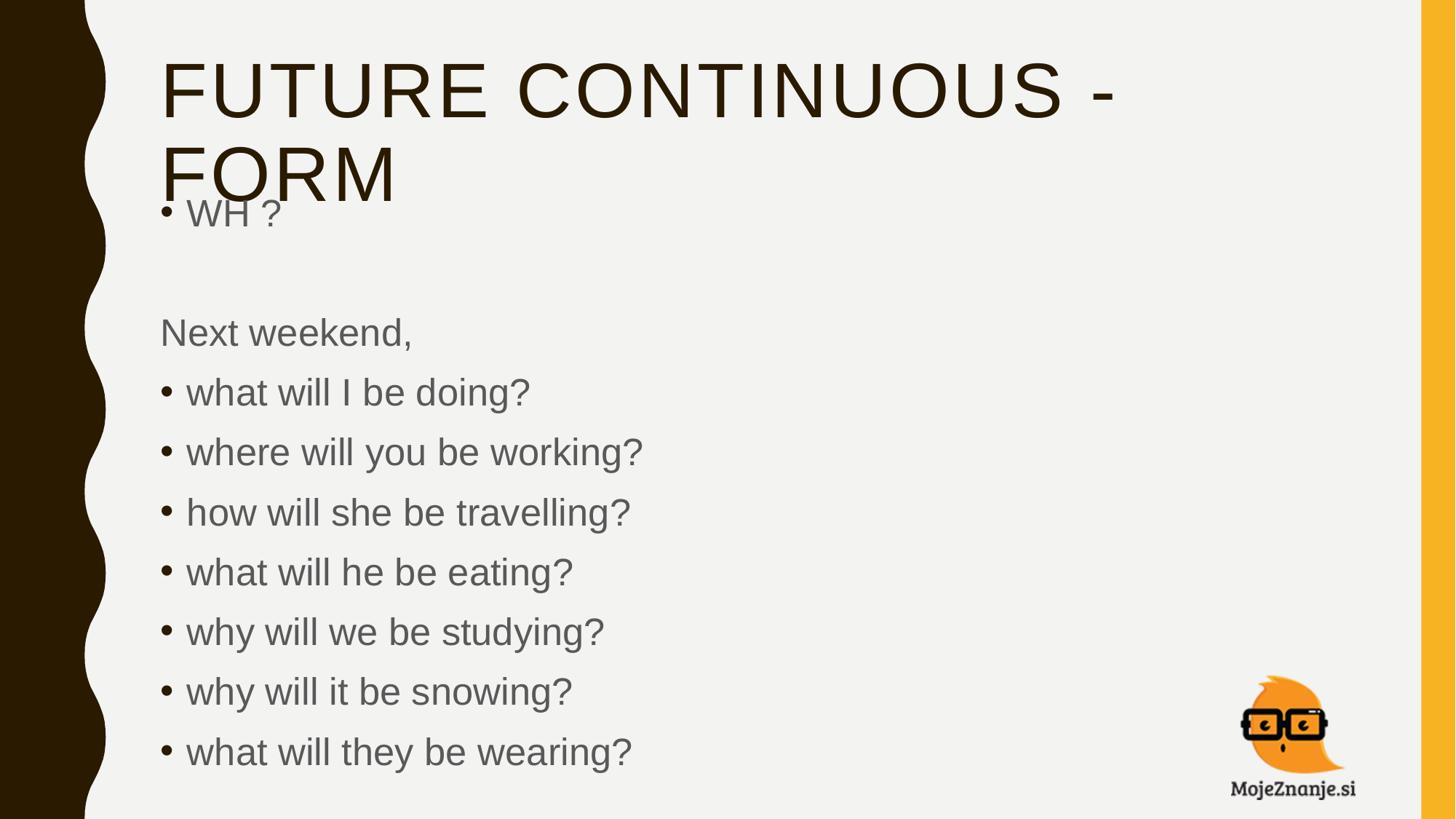

# FUTURE CONTINUOUS - FORM
WH ?

Next weekend,
what will I be doing?
where will you be working?
how will she be travelling?
what will he be eating?
why will we be studying?
why will it be snowing?
what will they be wearing?